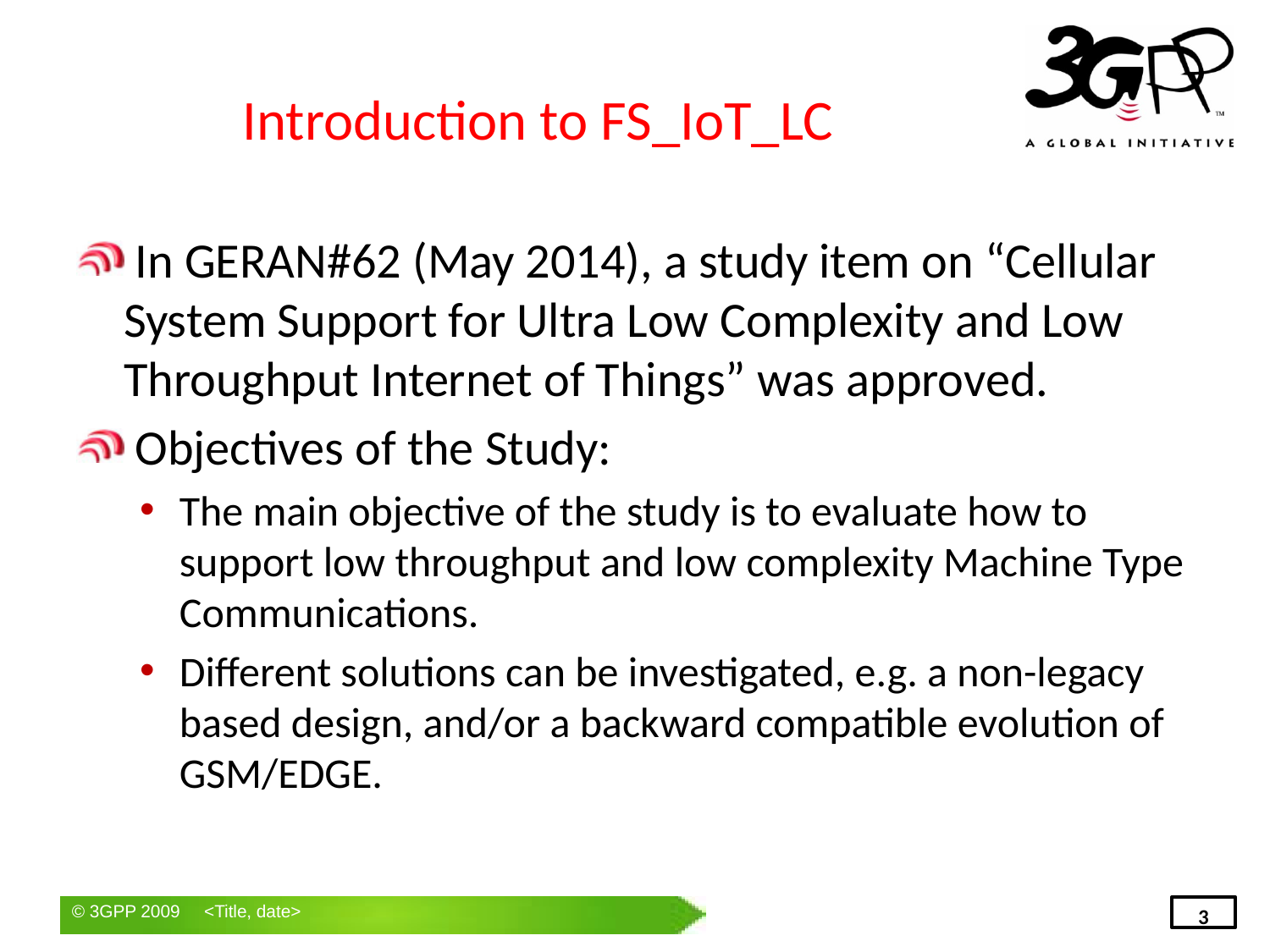

# Introduction to FS_IoT_LC
 In GERAN#62 (May 2014), a study item on “Cellular System Support for Ultra Low Complexity and Low Throughput Internet of Things” was approved.
 Objectives of the Study:
The main objective of the study is to evaluate how to support low throughput and low complexity Machine Type Communications.
Different solutions can be investigated, e.g. a non-legacy based design, and/or a backward compatible evolution of GSM/EDGE.